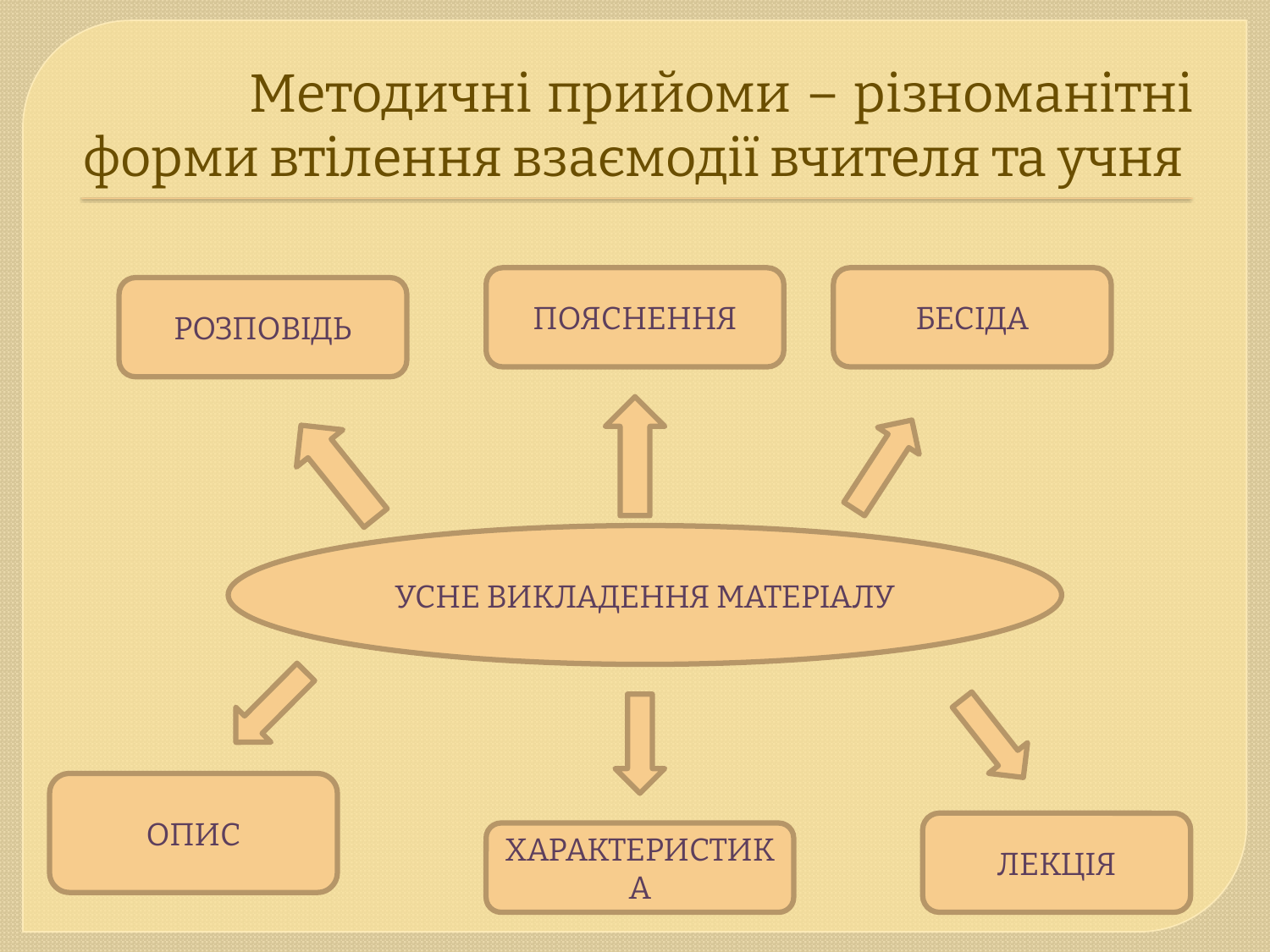

# Методичні прийоми – різноманітні форми втілення взаємодії вчителя та учня

ПОЯСНЕННЯ
БЕСІДА
РОЗПОВІДЬ

УСНЕ ВИКЛАДЕННЯ МАТЕРІАЛУ

ОПИС
ЛЕКЦІЯ
ХАРАКТЕРИСТИКА